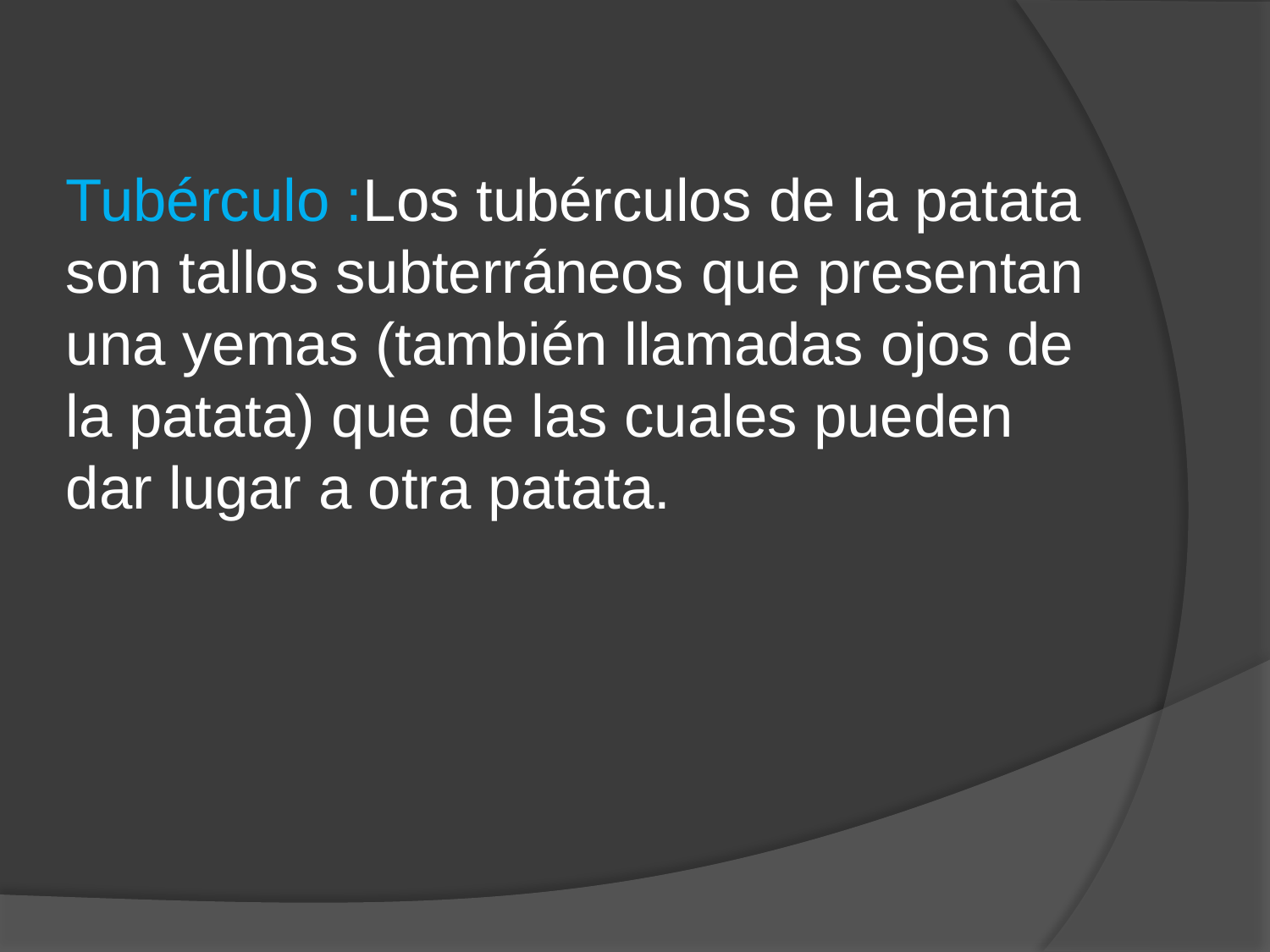

# Tubérculo :Los tubérculos de la patata son tallos subterráneos que presentan una yemas (también llamadas ojos de la patata) que de las cuales pueden dar lugar a otra patata.